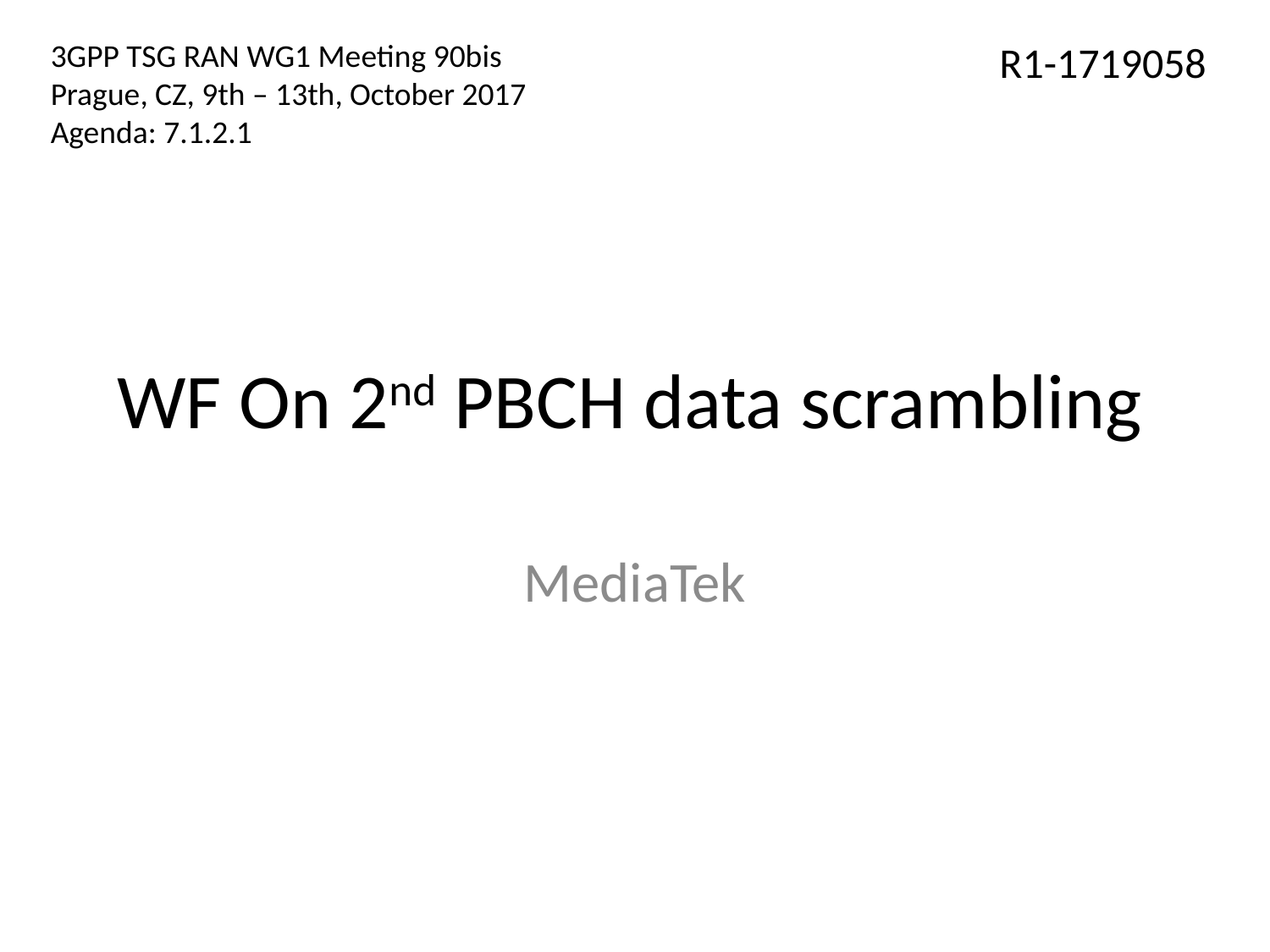

3GPP TSG RAN WG1 Meeting 90bis
Prague, CZ, 9th – 13th, October 2017
Agenda: 7.1.2.1
R1-1719058
# WF On 2nd PBCH data scrambling
MediaTek